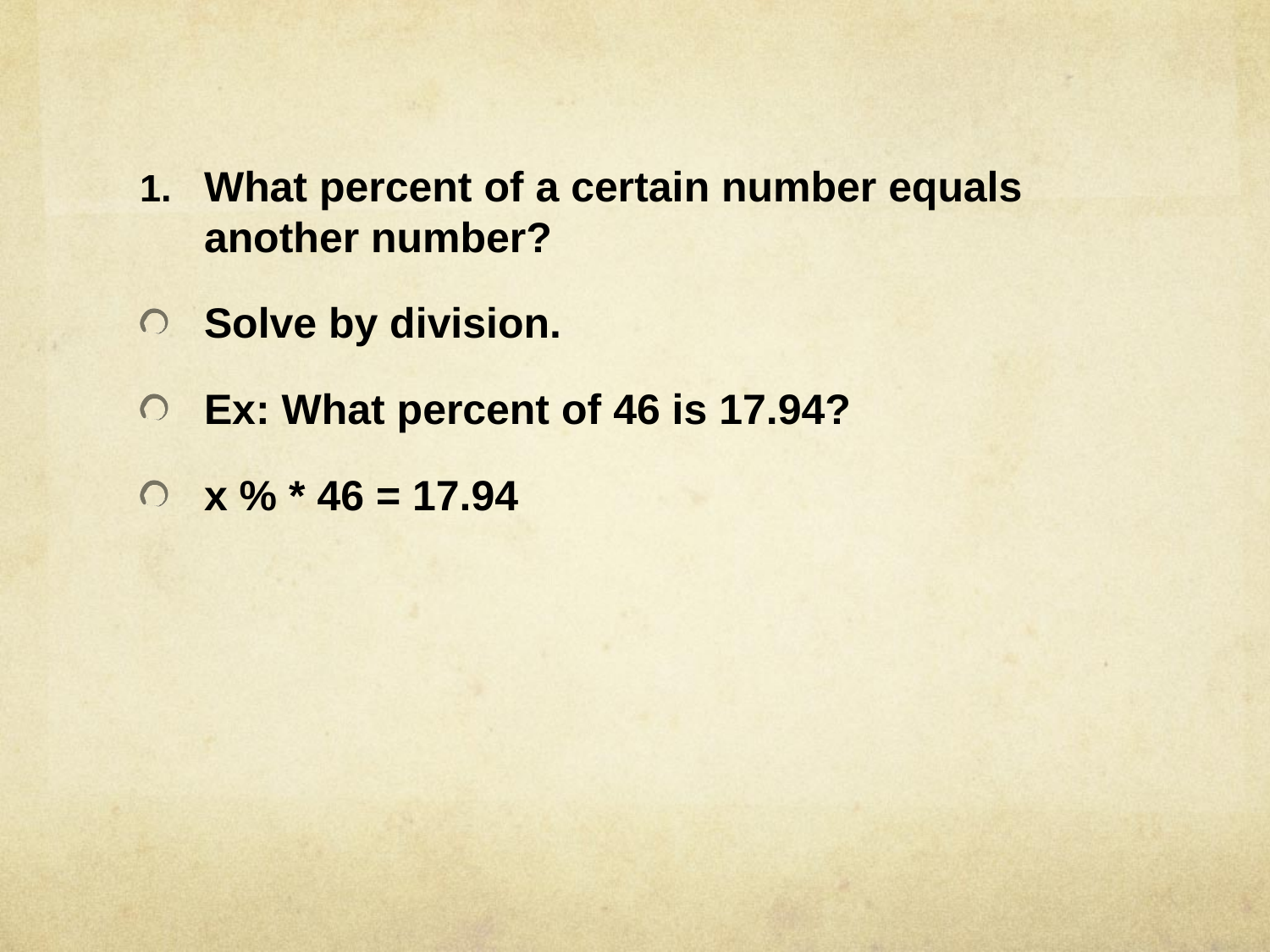

What percent of a certain number equals another number?
Solve by division.
Ex: What percent of 46 is 17.94?
x % * 46 = 17.94